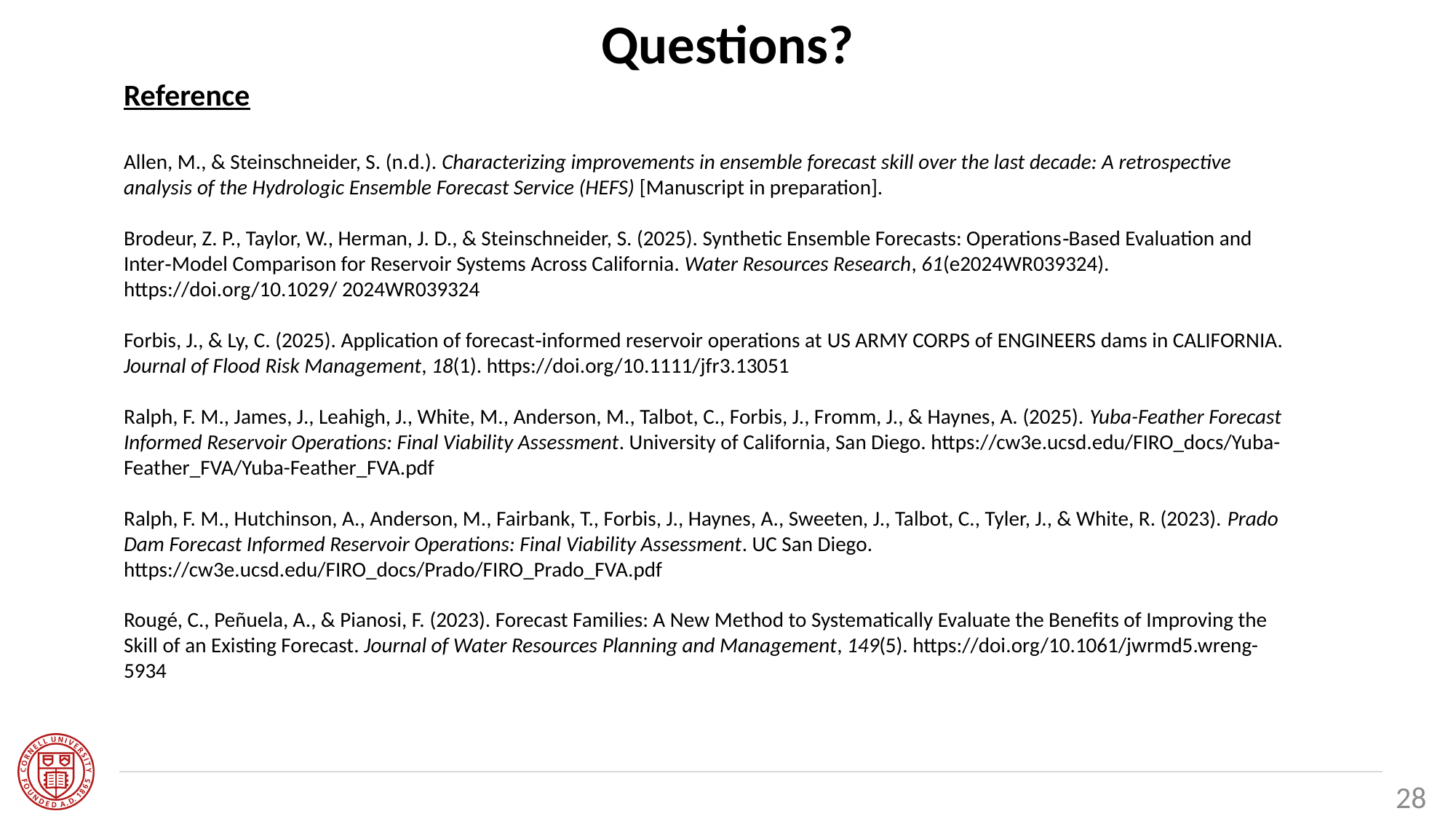

# Questions?
Reference

Allen, M., & Steinschneider, S. (n.d.). Characterizing improvements in ensemble forecast skill over the last decade: A retrospective analysis of the Hydrologic Ensemble Forecast Service (HEFS) [Manuscript in preparation].

Brodeur, Z. P., Taylor, W., Herman, J. D., & Steinschneider, S. (2025). Synthetic Ensemble Forecasts: Operations‐Based Evaluation and Inter‐Model Comparison for Reservoir Systems Across California. Water Resources Research, 61(e2024WR039324). https://doi.org/10.1029/ 2024WR039324

Forbis, J., & Ly, C. (2025). Application of forecast‐informed reservoir operations at US Army Corps of Engineers dams in California. Journal of Flood Risk Management, 18(1). https://doi.org/10.1111/jfr3.13051

Ralph, F. M., James, J., Leahigh, J., White, M., Anderson, M., Talbot, C., Forbis, J., Fromm, J., & Haynes, A. (2025). Yuba-Feather Forecast Informed Reservoir Operations: Final Viability Assessment. University of California, San Diego. https://cw3e.ucsd.edu/FIRO_docs/Yuba-Feather_FVA/Yuba-Feather_FVA.pdf

Ralph, F. M., Hutchinson, A., Anderson, M., Fairbank, T., Forbis, J., Haynes, A., Sweeten, J., Talbot, C., Tyler, J., & White, R. (2023). Prado Dam Forecast Informed Reservoir Operations: Final Viability Assessment. UC San Diego. https://cw3e.ucsd.edu/FIRO_docs/Prado/FIRO_Prado_FVA.pdf

Rougé, C., Peñuela, A., & Pianosi, F. (2023). Forecast Families: A New Method to Systematically Evaluate the Benefits of Improving the Skill of an Existing Forecast. Journal of Water Resources Planning and Management, 149(5). https://doi.org/10.1061/jwrmd5.wreng-5934

28